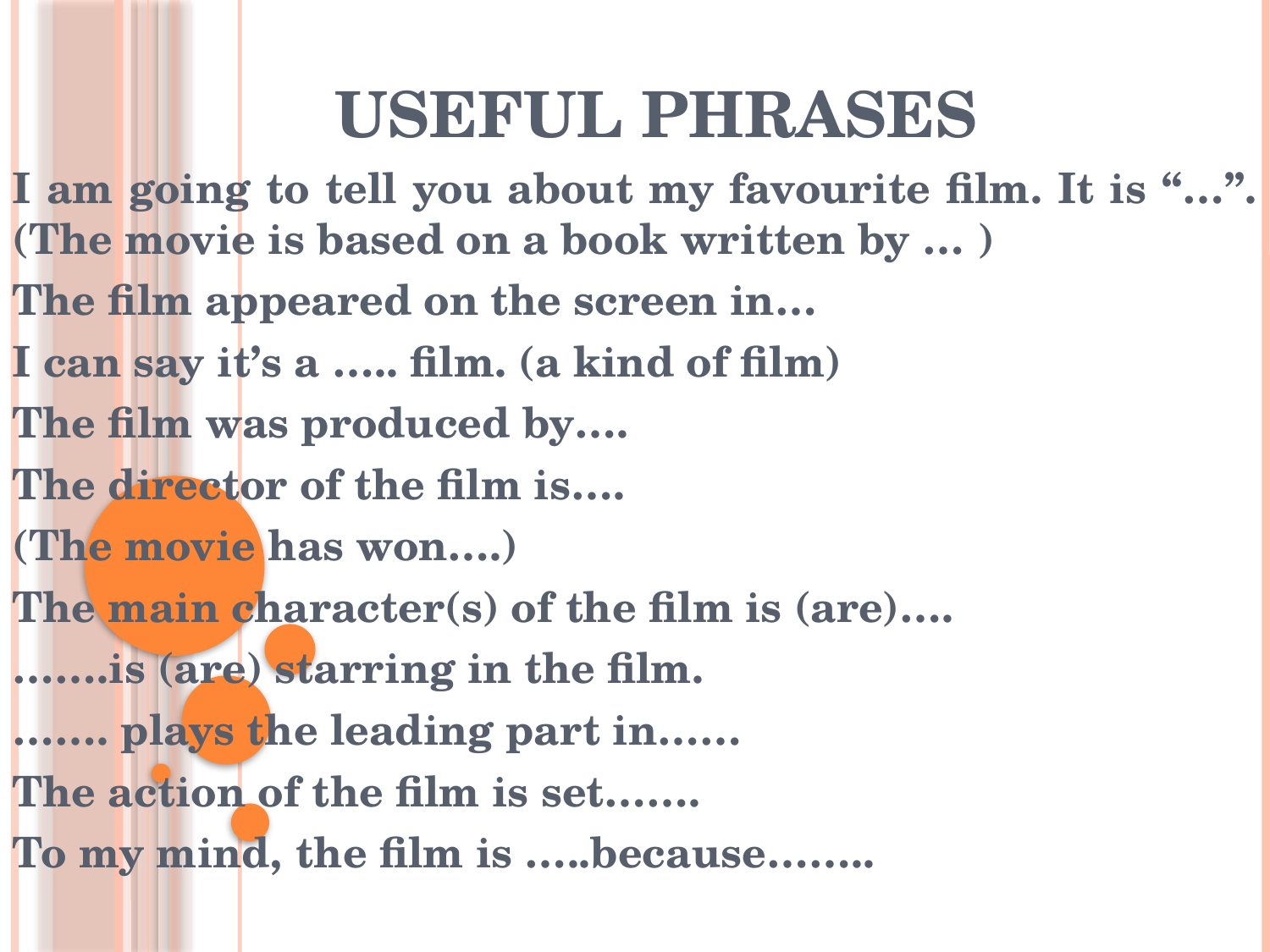

# USEFUL PHRASES

I am going to tell you about my favourite film. It is “…”. (The movie is based on a book written by … )
The film appeared on the screen in…
I can say it’s a ….. film. (a kind of film)
The film was produced by….
The director of the film is….
(The movie has won….)
The main character(s) of the film is (are)….
…….is (are) starring in the film.
……. plays the leading part in……
The action of the film is set…….
To my mind, the film is …..because……..

I am going to tell you about my favorite film. It is “…”. (The movie is based on a book written by … )
The film appeared on the screen in…
I can say it’s a ….. film. (a kind of film)
The film was produced by….
The director of the film is….
The movie has won….